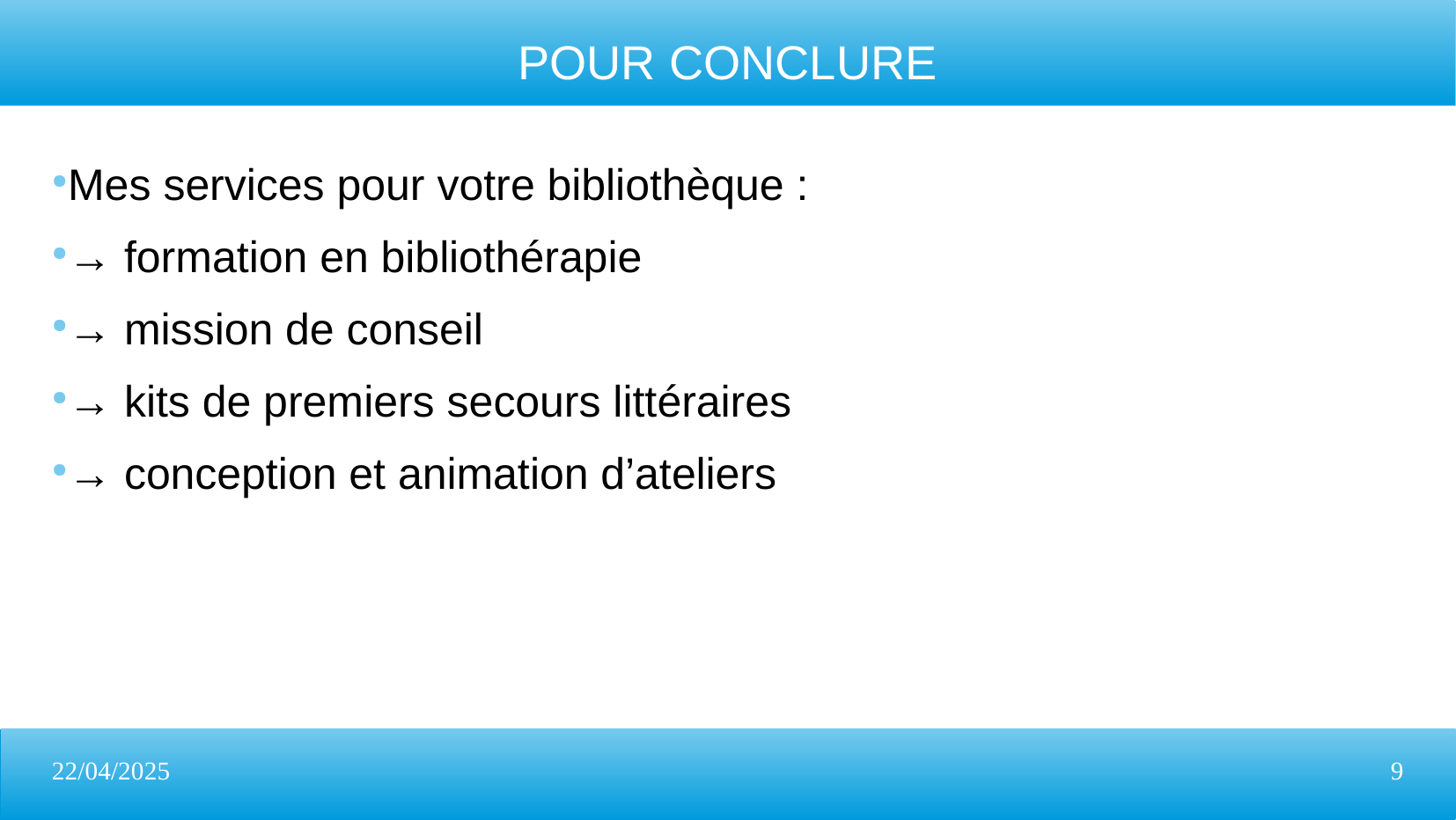

POUR CONCLURE
Mes services pour votre bibliothèque :
→ formation en bibliothérapie
→ mission de conseil
→ kits de premiers secours littéraires
→ conception et animation d’ateliers
22/04/2025
9